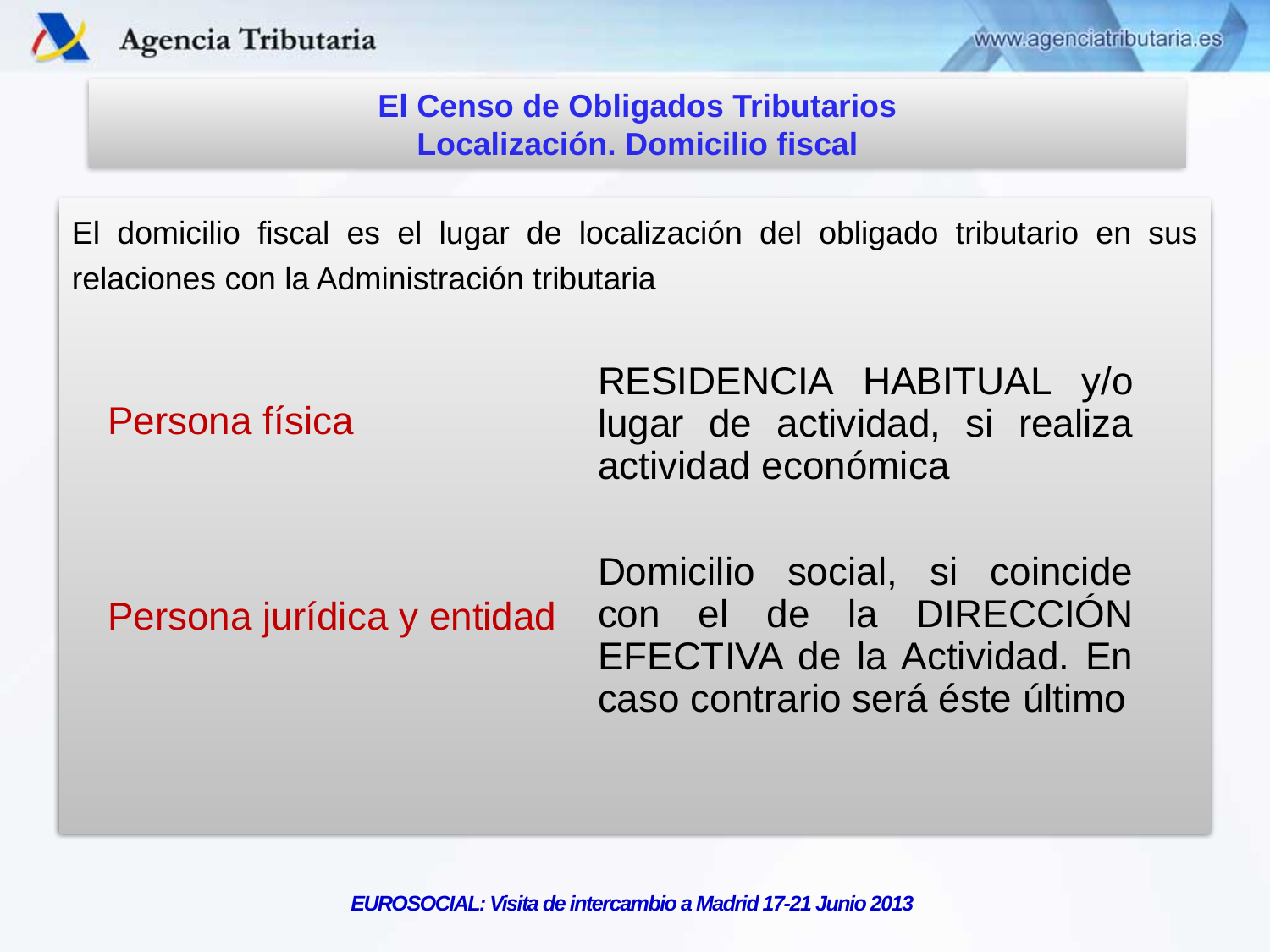

El Censo de Obligados Tributarios
Localización. Domicilio fiscal
El domicilio fiscal es el lugar de localización del obligado tributario en sus relaciones con la Administración tributaria
 Regla de cierre: Donde radique el mayor valor del inmovilizado
RESIDENCIA HABITUAL y/o lugar de actividad, si realiza actividad económica

Domicilio social, si coincide con el de la DIRECCIÓN EFECTIVA de la Actividad. En caso contrario será éste último

Persona física

Persona jurídica y entidad

EUROSOCIAL: Visita de intercambio a Madrid 17-21 Junio 2013